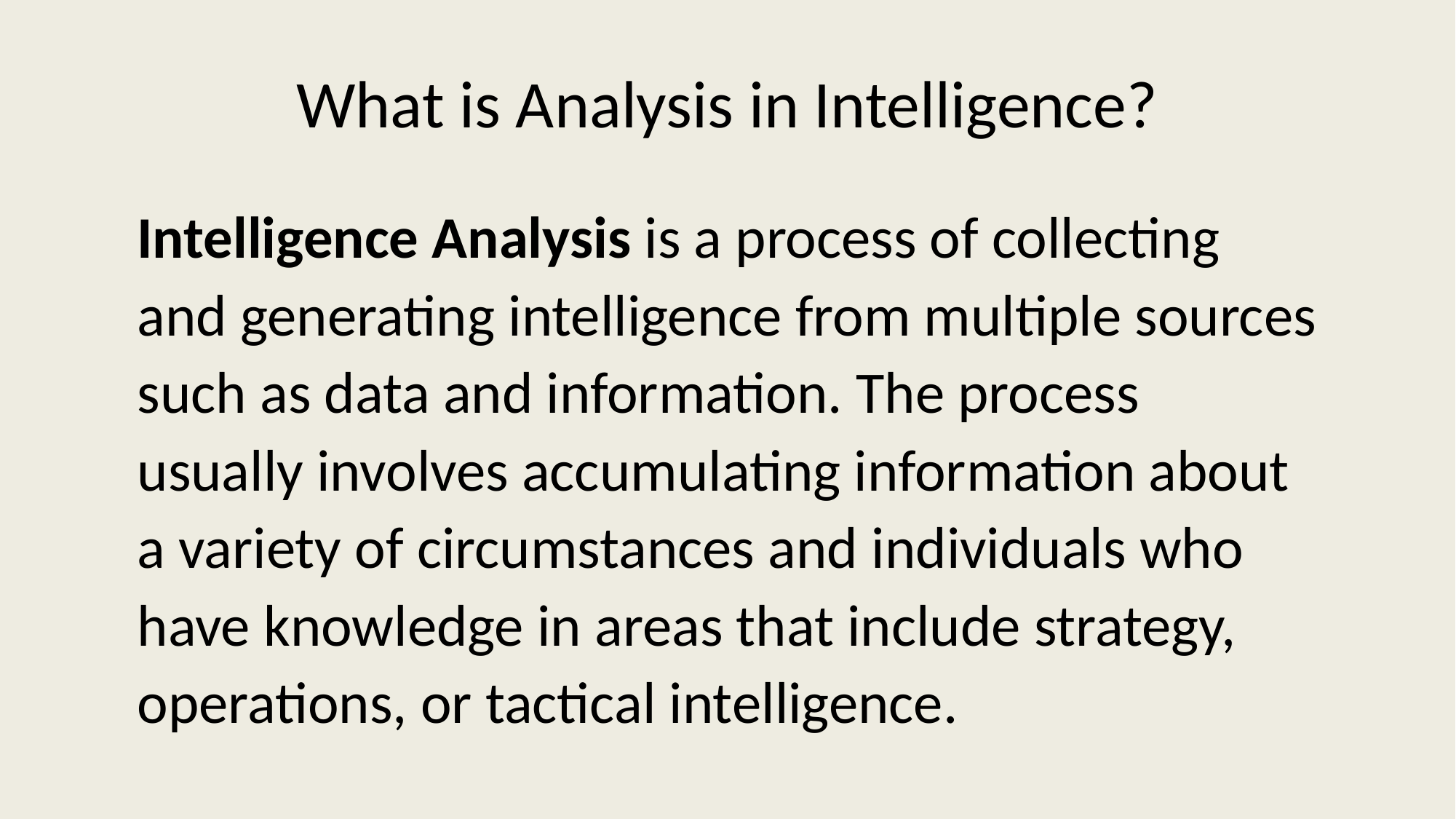

# What is Analysis in Intelligence?
Intelligence Analysis is a process of collecting and generating intelligence from multiple sources such as data and information. The process usually involves accumulating information about a variety of circumstances and individuals who have knowledge in areas that include strategy, operations, or tactical intelligence.